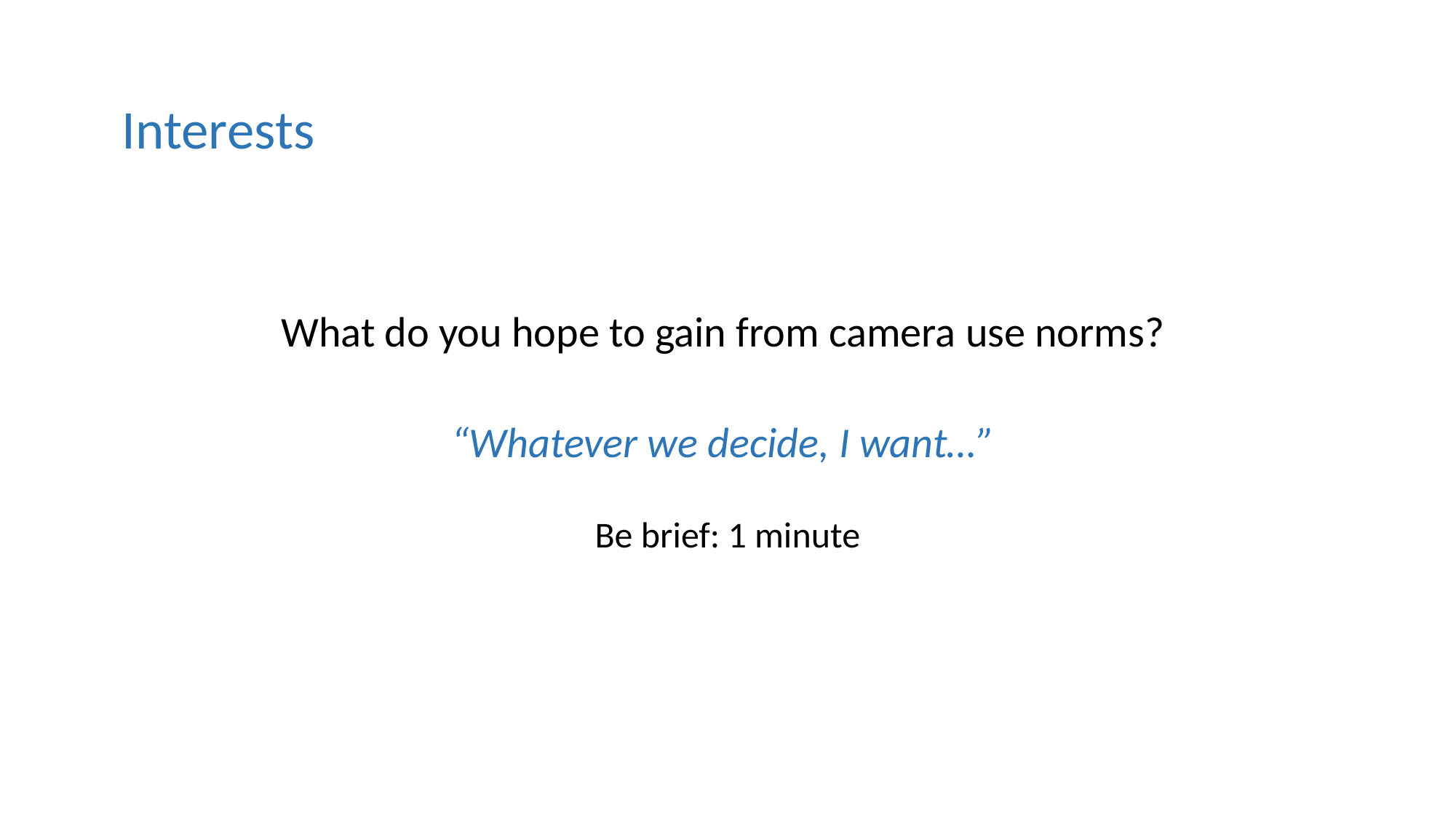

Interests
What do you hope to gain from camera use norms?
“Whatever we decide, I want…”
Be brief: 1 minute